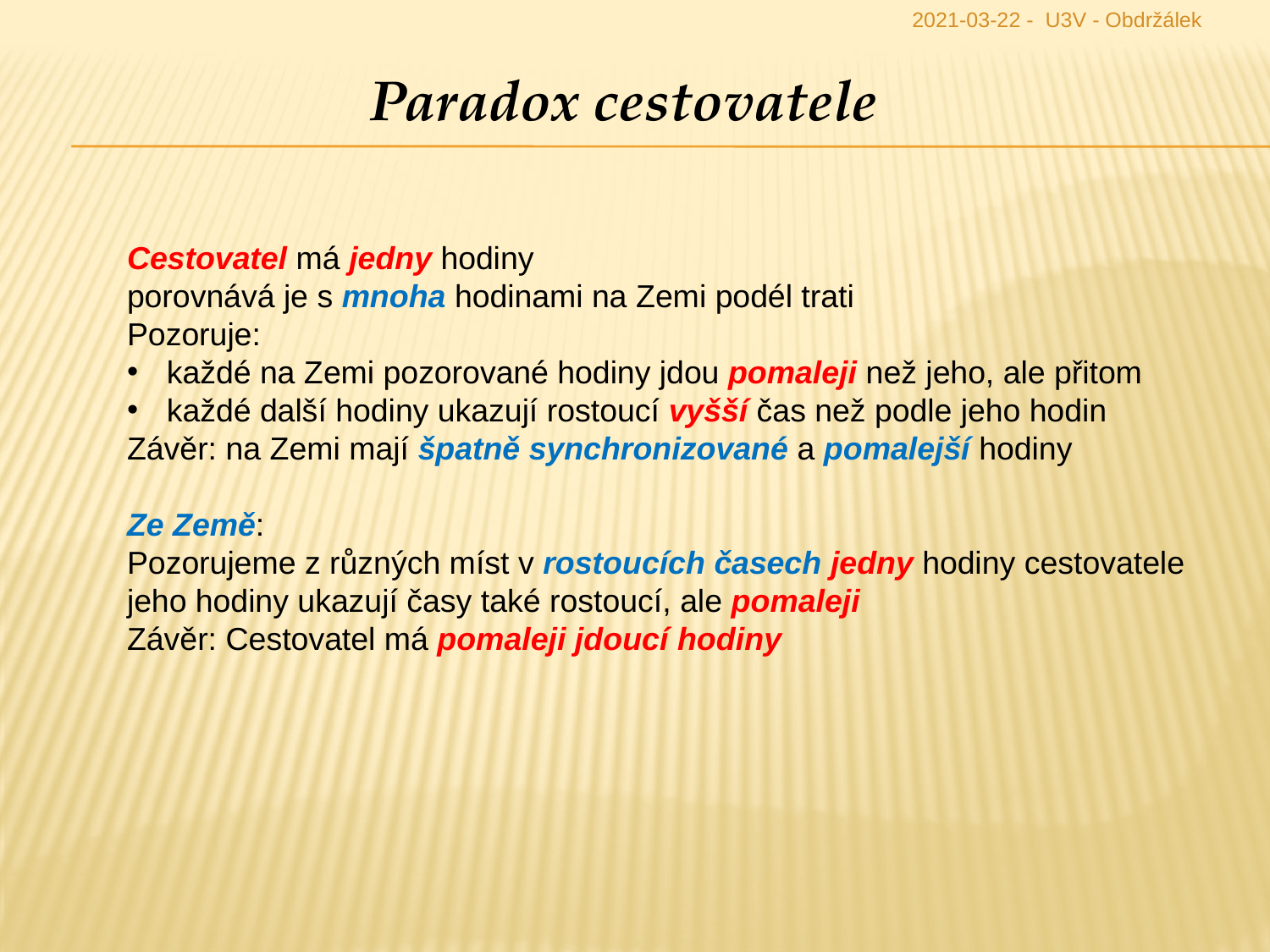

2021-03-22 -  U3V - Obdržálek

Paradox cestovatele
Cestovatel má jedny hodiny
porovnává je s mnoha hodinami na Zemi podél trati
Pozoruje:
každé na Zemi pozorované hodiny jdou pomaleji než jeho, ale přitom
každé další hodiny ukazují rostoucí vyšší čas než podle jeho hodin
Závěr: na Zemi mají špatně synchronizované a pomalejší hodiny

Ze Země:
Pozorujeme z různých míst v rostoucích časech jedny hodiny cestovatele
jeho hodiny ukazují časy také rostoucí, ale pomaleji
Závěr: Cestovatel má pomaleji jdoucí hodiny